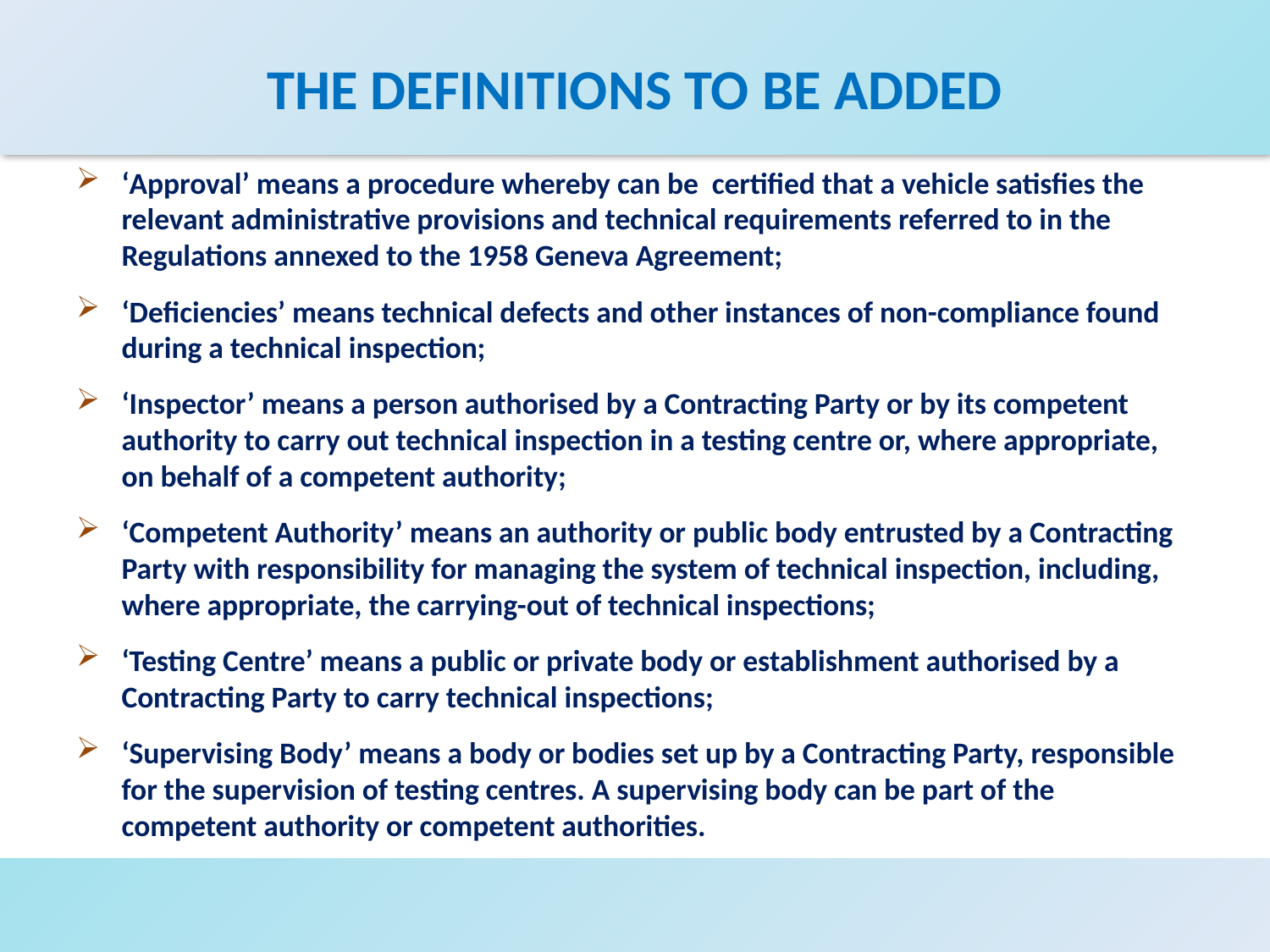

# THE DEFINITIONS TO BE ADDED
‘Approval’ means a procedure whereby can be  certified that a vehicle satisfies the relevant administrative provisions and technical requirements referred to in the Regulations annexed to the 1958 Geneva Agreement;
‘Deficiencies’ means technical defects and other instances of non-compliance found during a technical inspection;
‘Inspector’ means a person authorised by a Contracting Party or by its competent authority to carry out technical inspection in a testing centre or, where appropriate, on behalf of a competent authority;
‘Competent Authority’ means an authority or public body entrusted by a Contracting Party with responsibility for managing the system of technical inspection, including, where appropriate, the carrying-out of technical inspections;
‘Testing Centre’ means a public or private body or establishment authorised by a Contracting Party to carry technical inspections;
‘Supervising Body’ means a body or bodies set up by a Contracting Party, responsible for the supervision of testing centres. A supervising body can be part of the competent authority or competent authorities.

9